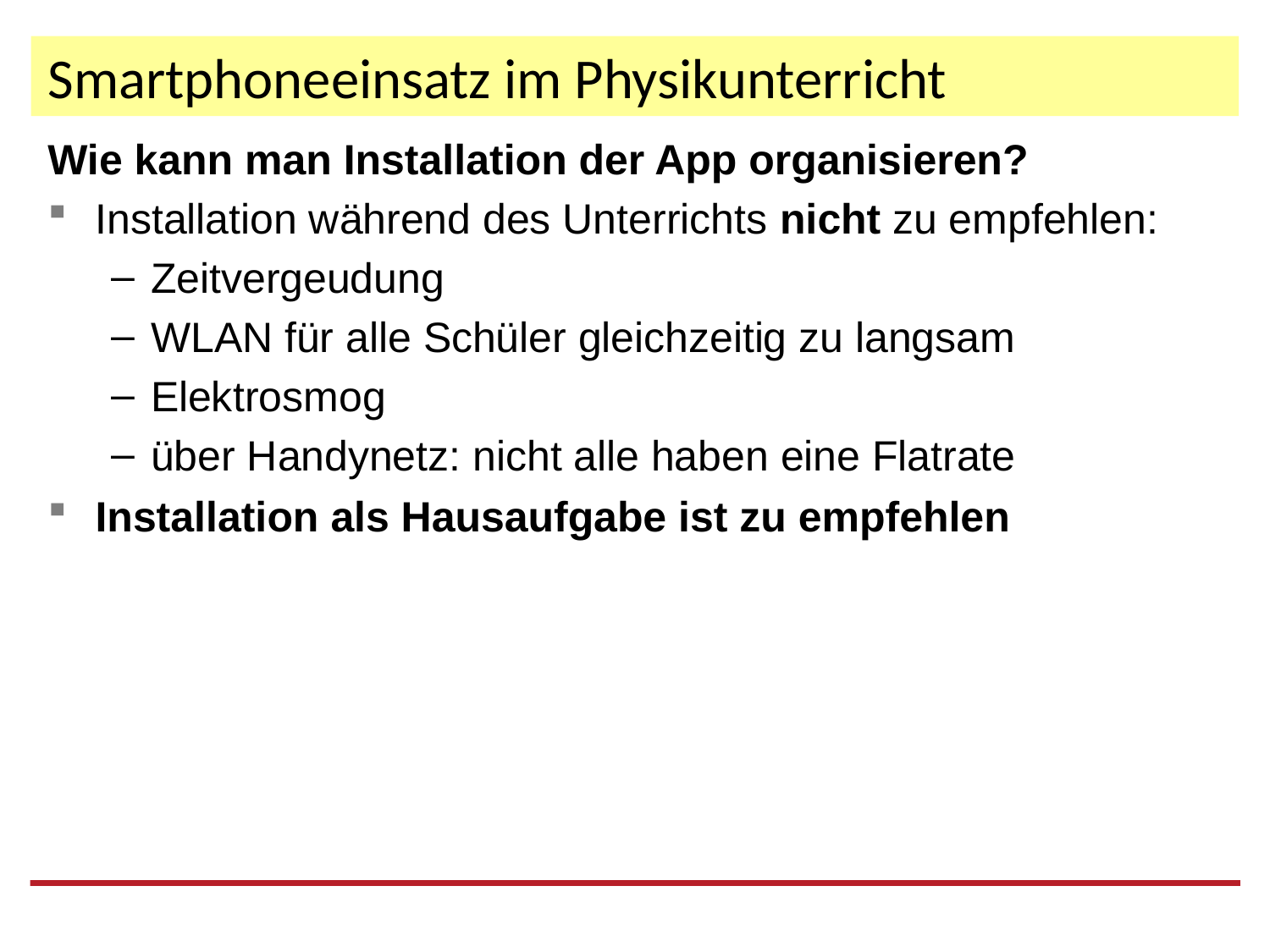

# Smartphoneeinsatz im Physikunterricht
Wie kann man Installation der App organisieren?
Installation während des Unterrichts nicht zu empfehlen:
Zeitvergeudung
WLAN für alle Schüler gleichzeitig zu langsam
Elektrosmog
über Handynetz: nicht alle haben eine Flatrate
Installation als Hausaufgabe ist zu empfehlen